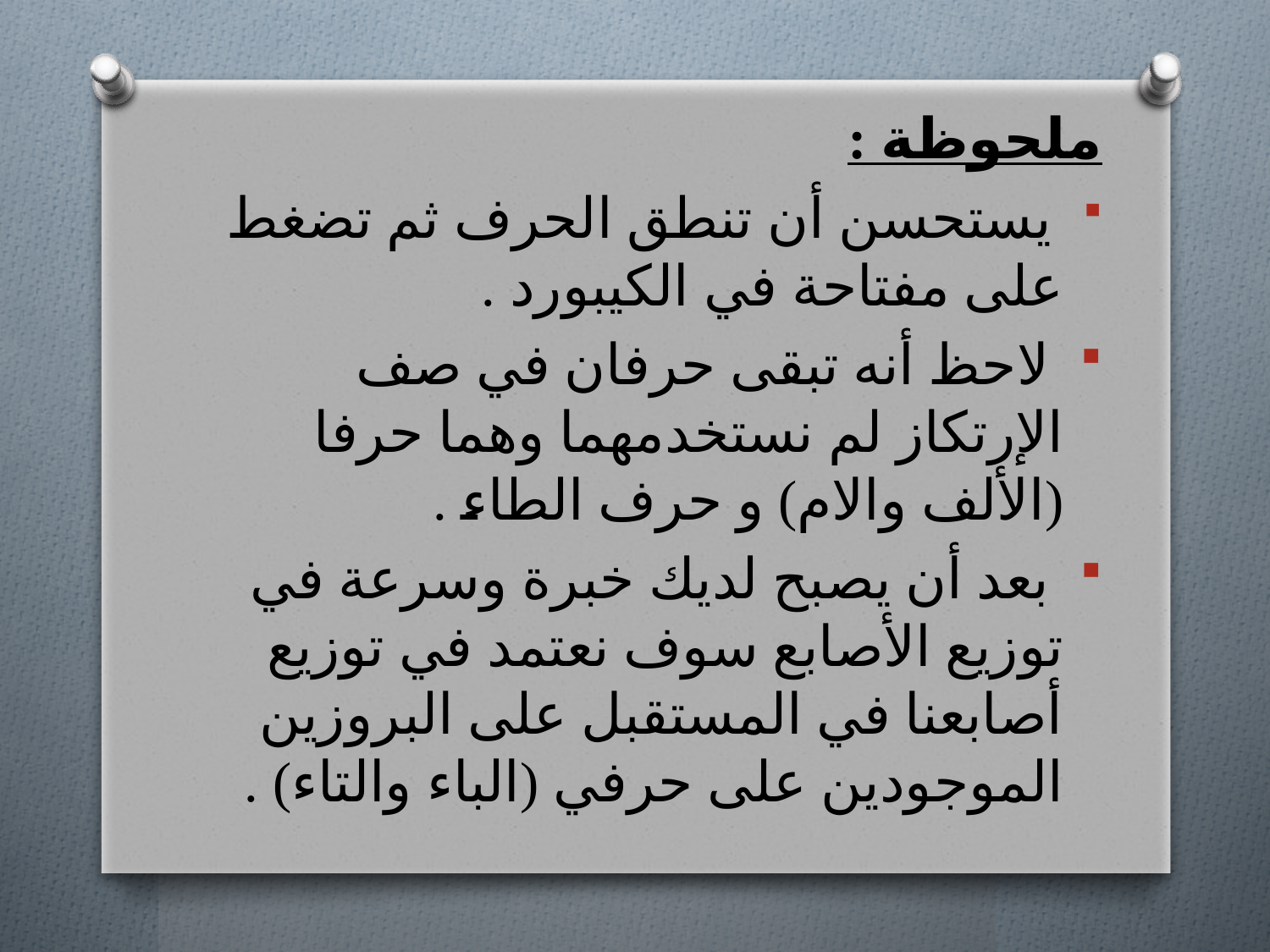

ملحوظة :
 يستحسن أن تنطق الحرف ثم تضغط على مفتاحة في الكيبورد .
 لاحظ أنه تبقى حرفان في صف الإرتكاز لم نستخدمهما وهما حرفا (الألف والام) و حرف الطاء .
 بعد أن يصبح لديك خبرة وسرعة في توزيع الأصابع سوف نعتمد في توزيع أصابعنا في المستقبل على البروزين الموجودين على حرفي (الباء والتاء) .